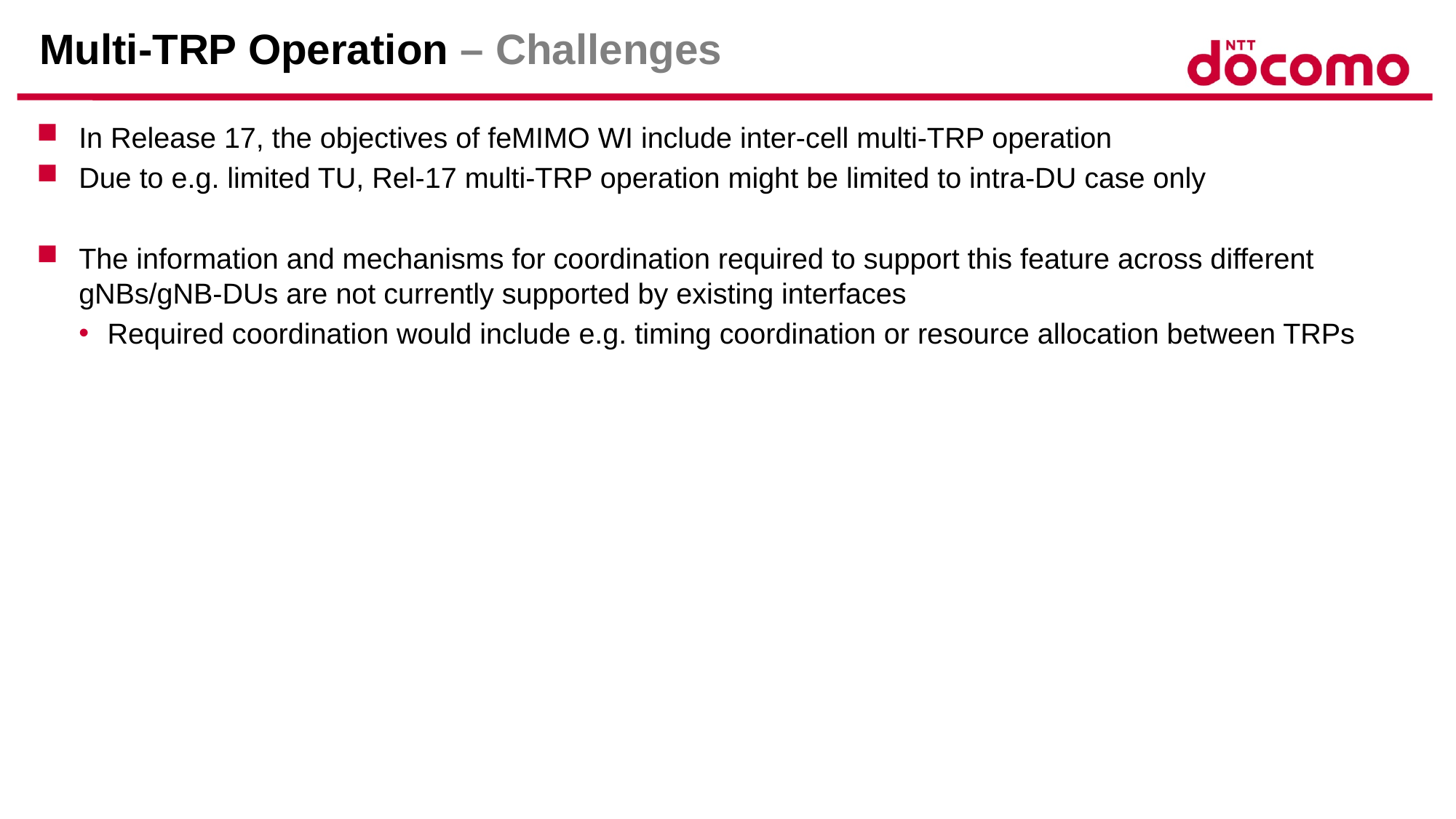

# Multi-TRP Operation – Challenges
In Release 17, the objectives of feMIMO WI include inter-cell multi-TRP operation
Due to e.g. limited TU, Rel-17 multi-TRP operation might be limited to intra-DU case only

The information and mechanisms for coordination required to support this feature across different gNBs/gNB-DUs are not currently supported by existing interfaces
Required coordination would include e.g. timing coordination or resource allocation between TRPs